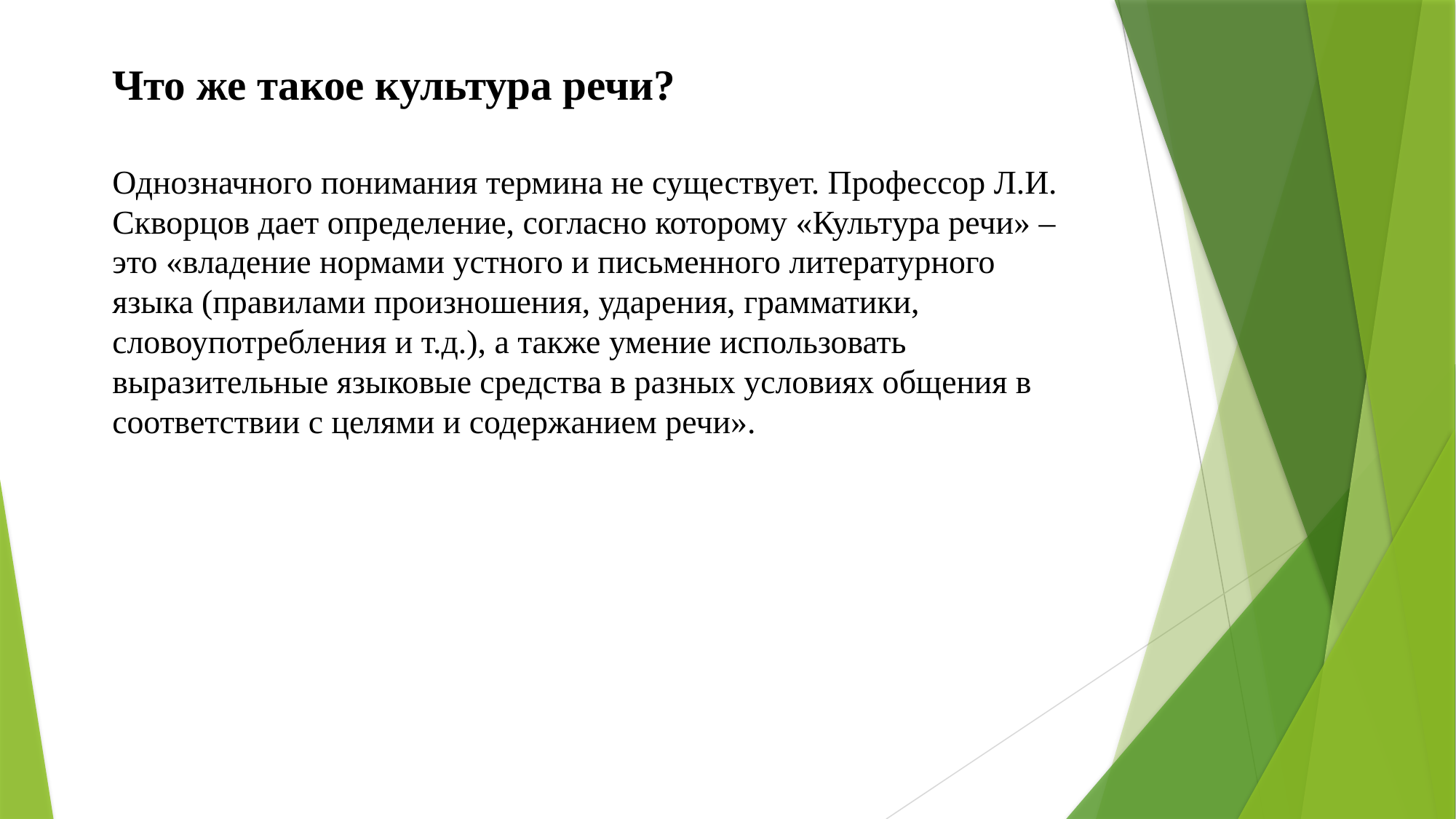

# Что же такое культура речи? Однозначного понимания термина не существует. Профессор Л.И. Скворцов дает определение, согласно которому «Культура речи» – это «владение нормами устного и письменного литературного языка (правилами произношения, ударения, грамматики, словоупотребления и т.д.), а также умение использовать выразительные языковые средства в разных условиях общения в соответствии с целями и содержанием речи».